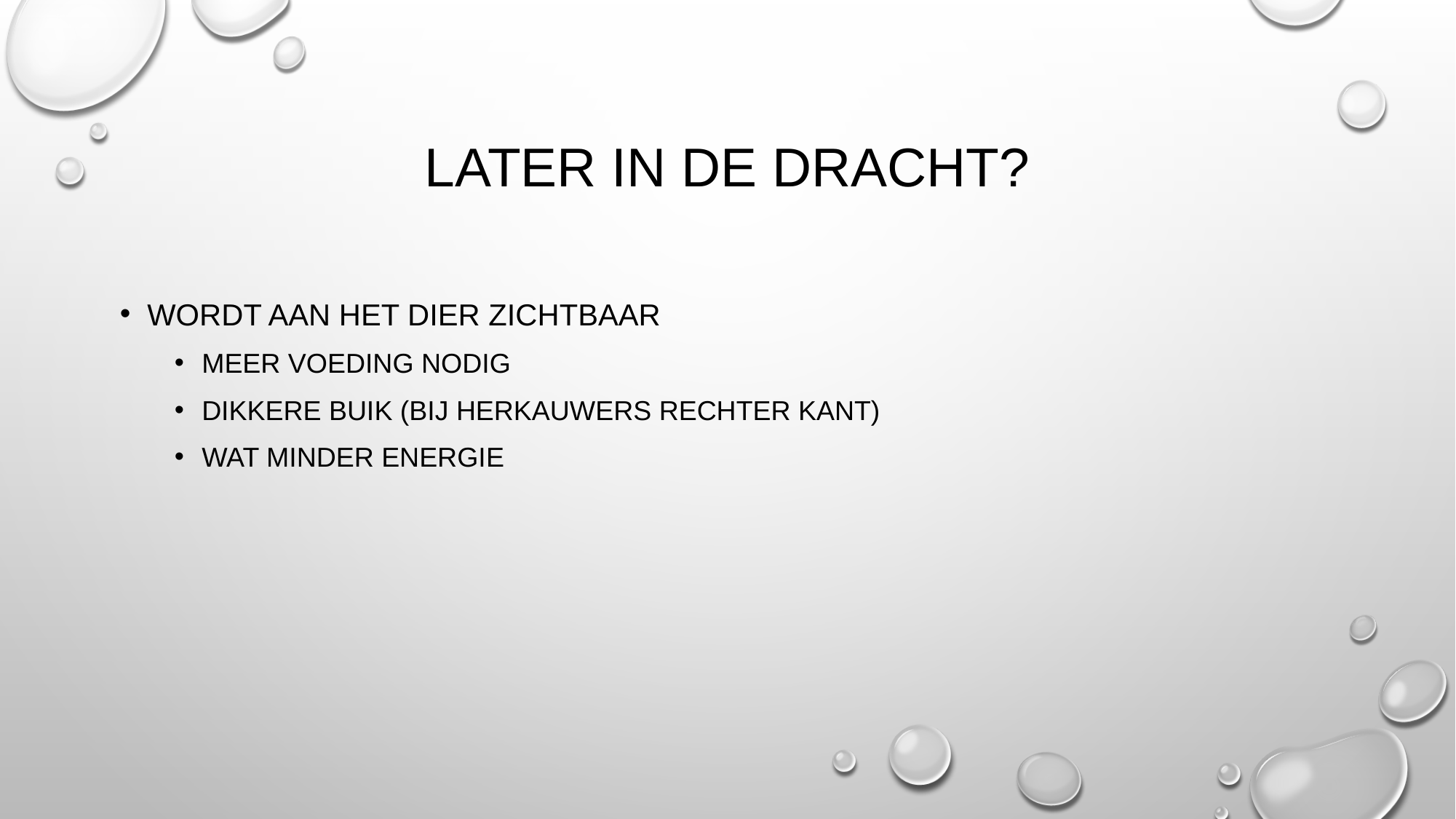

# Later in de dracht?
Wordt aan het dier zichtbaar
Meer voeding nodig
Dikkere buik (bij herkauwers rechter kant)
Wat minder energie